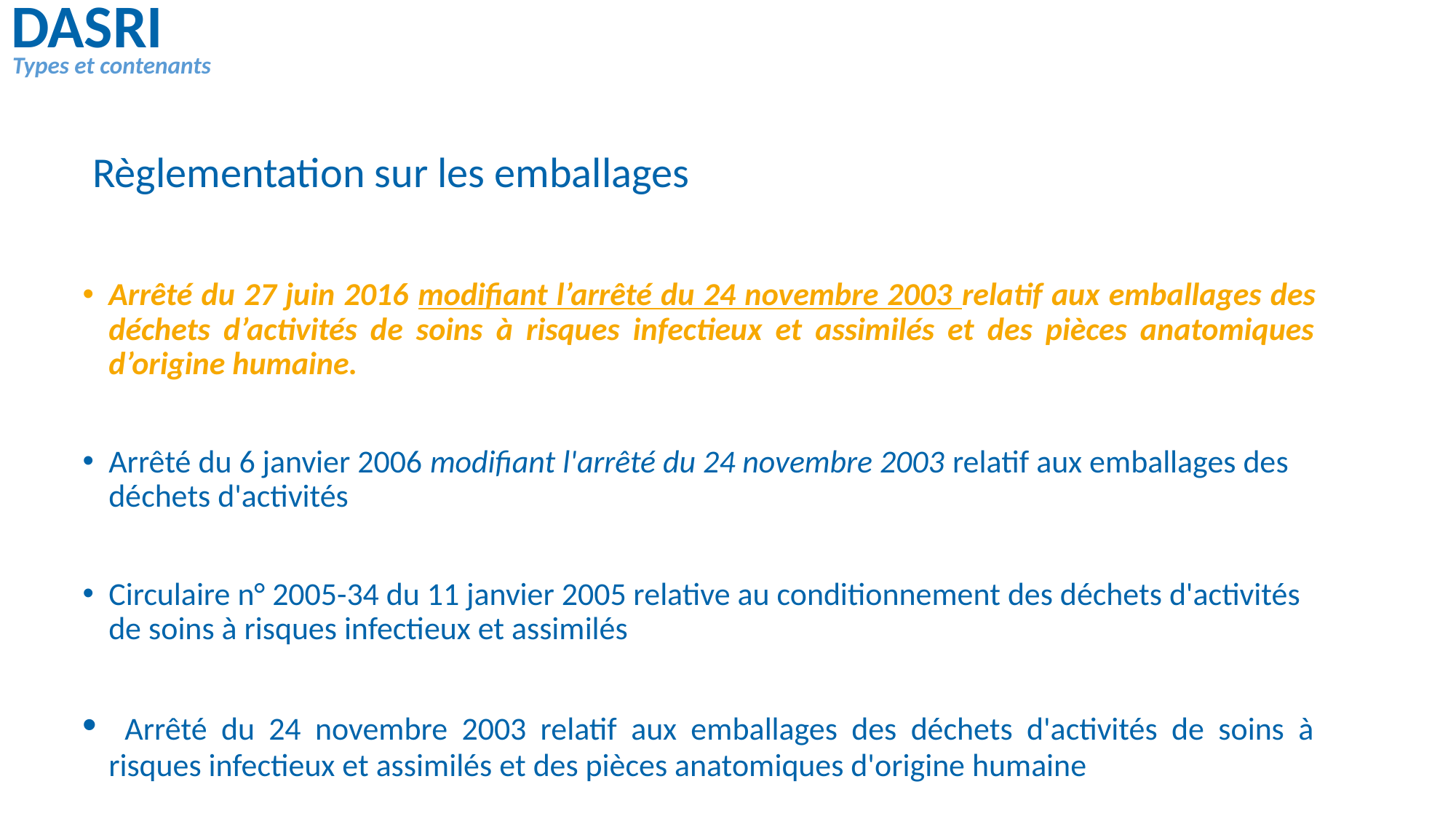

DASRI
Types et contenants
# Règlementation sur les emballages
Arrêté du 27 juin 2016 modifiant l’arrêté du 24 novembre 2003 relatif aux emballages des déchets d’activités de soins à risques infectieux et assimilés et des pièces anatomiques d’origine humaine.

Arrêté du 6 janvier 2006 modifiant l'arrêté du 24 novembre 2003 relatif aux emballages des déchets d'activités

Circulaire n° 2005-34 du 11 janvier 2005 relative au conditionnement des déchets d'activités de soins à risques infectieux et assimilés
 Arrêté du 24 novembre 2003 relatif aux emballages des déchets d'activités de soins à risques infectieux et assimilés et des pièces anatomiques d'origine humaine